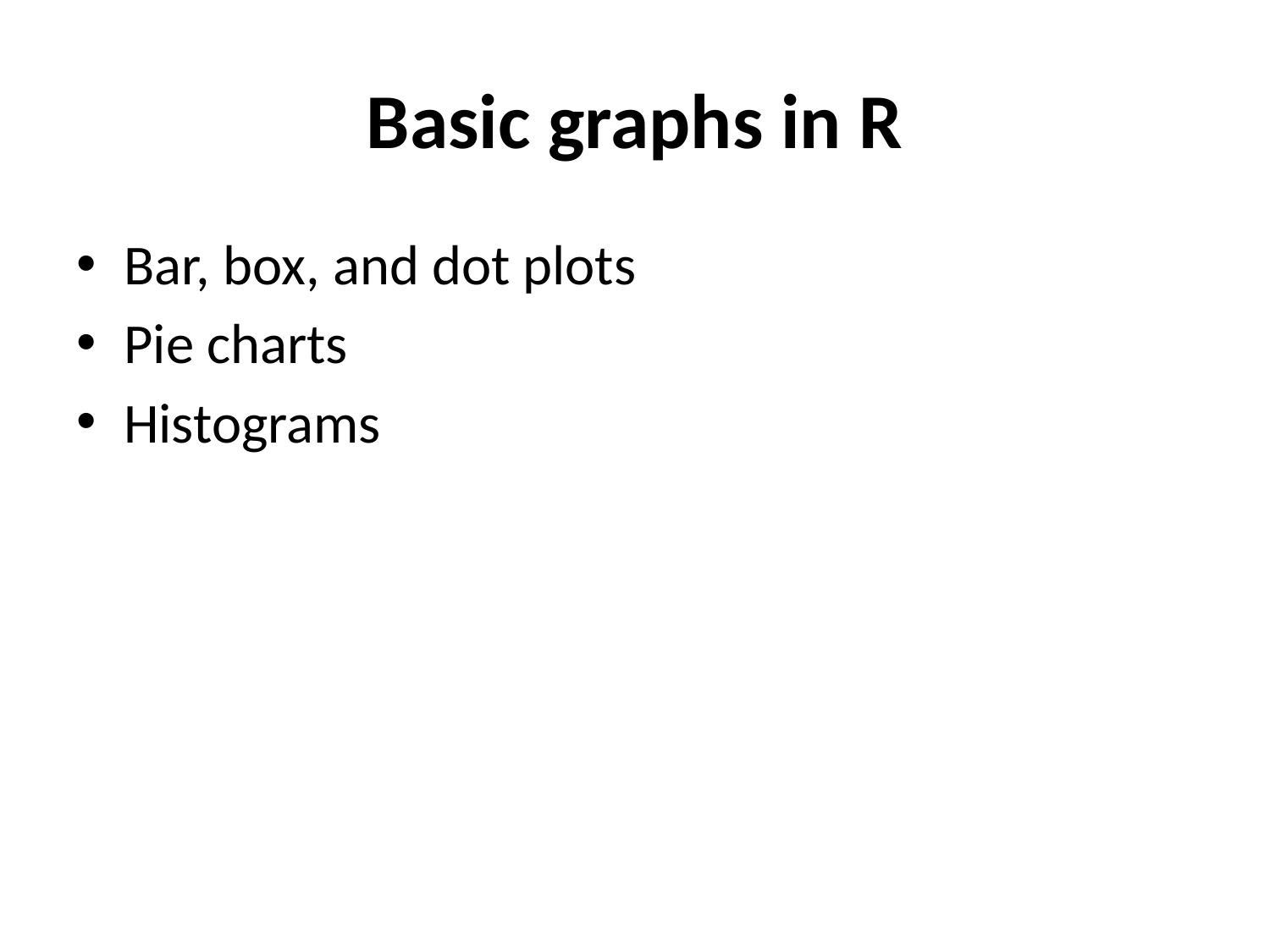

# Basic graphs in R
Bar, box, and dot plots
Pie charts
Histograms